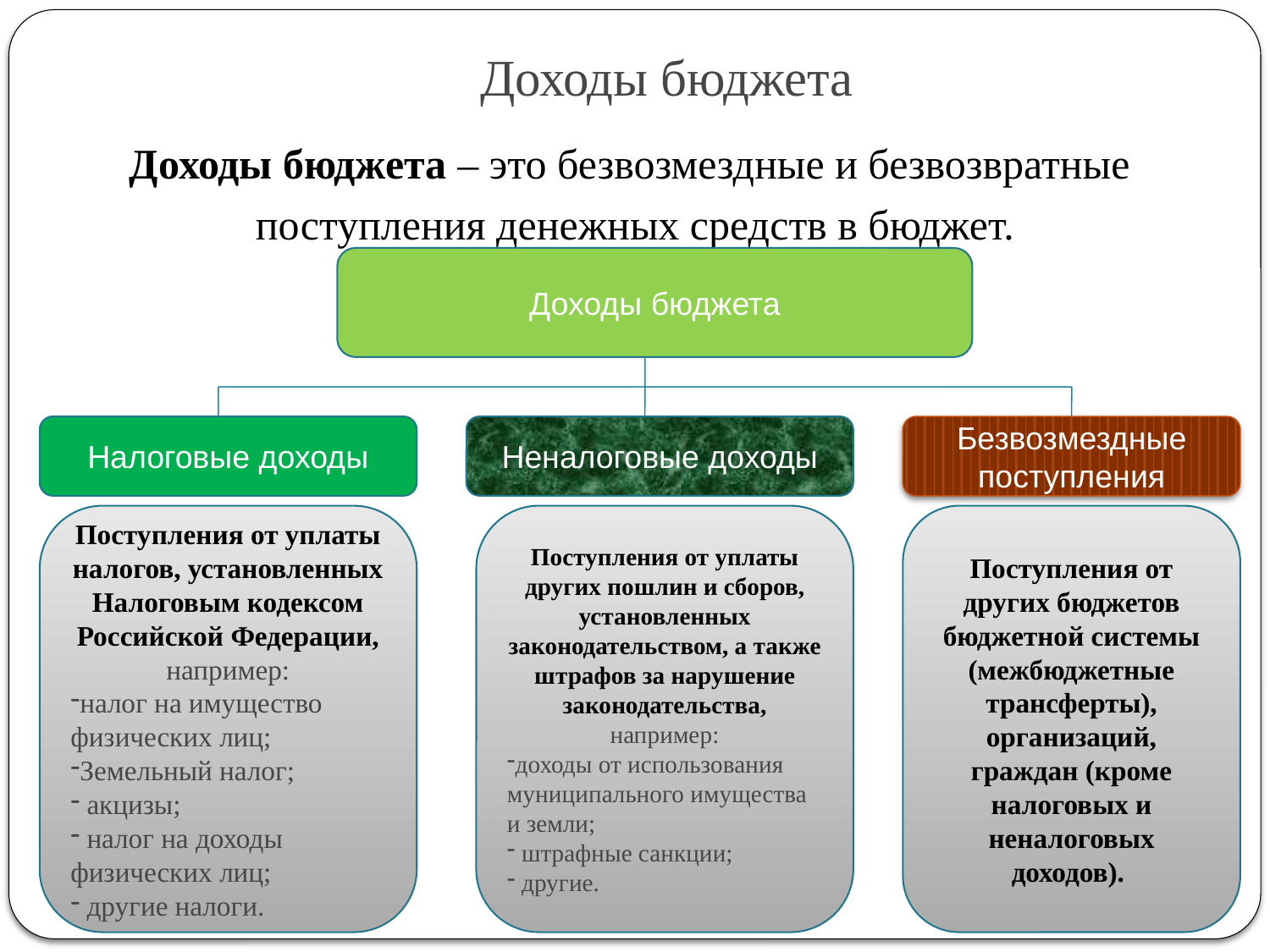

Доходы бюджета – это безвозмездные и безвозвратные
поступления денежных средств в бюджет.
# Доходы бюджета
Доходы бюджета
Налоговые доходы
Неналоговые доходы
Безвозмездные поступления
Поступления от уплаты налогов, установленных Налоговым кодексом Российской Федерации, например:
налог на имущество физических лиц;
Земельный налог;
 акцизы;
 налог на доходы физических лиц;
 другие налоги.
Поступления от уплаты других пошлин и сборов, установленных законодательством, а также штрафов за нарушение законодательства, например:
доходы от использования муниципального имущества и земли;
 штрафные санкции;
 другие.
Поступления от других бюджетов бюджетной системы (межбюджетные трансферты), организаций, граждан (кроме налоговых и неналоговых доходов).